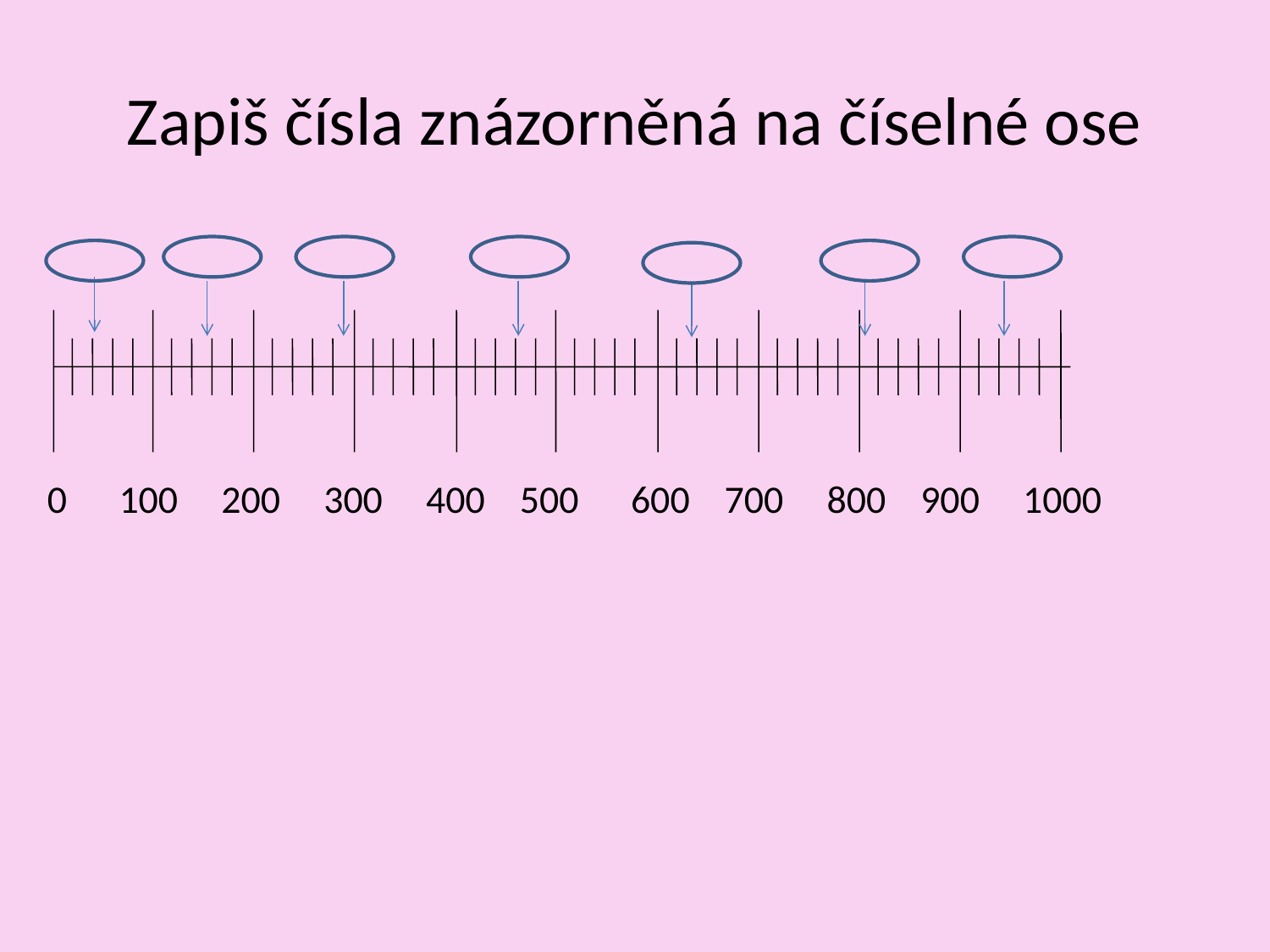

# Zapiš čísla znázorněná na číselné ose

    0      100     200     300     400    500      600    700     800    900     1000